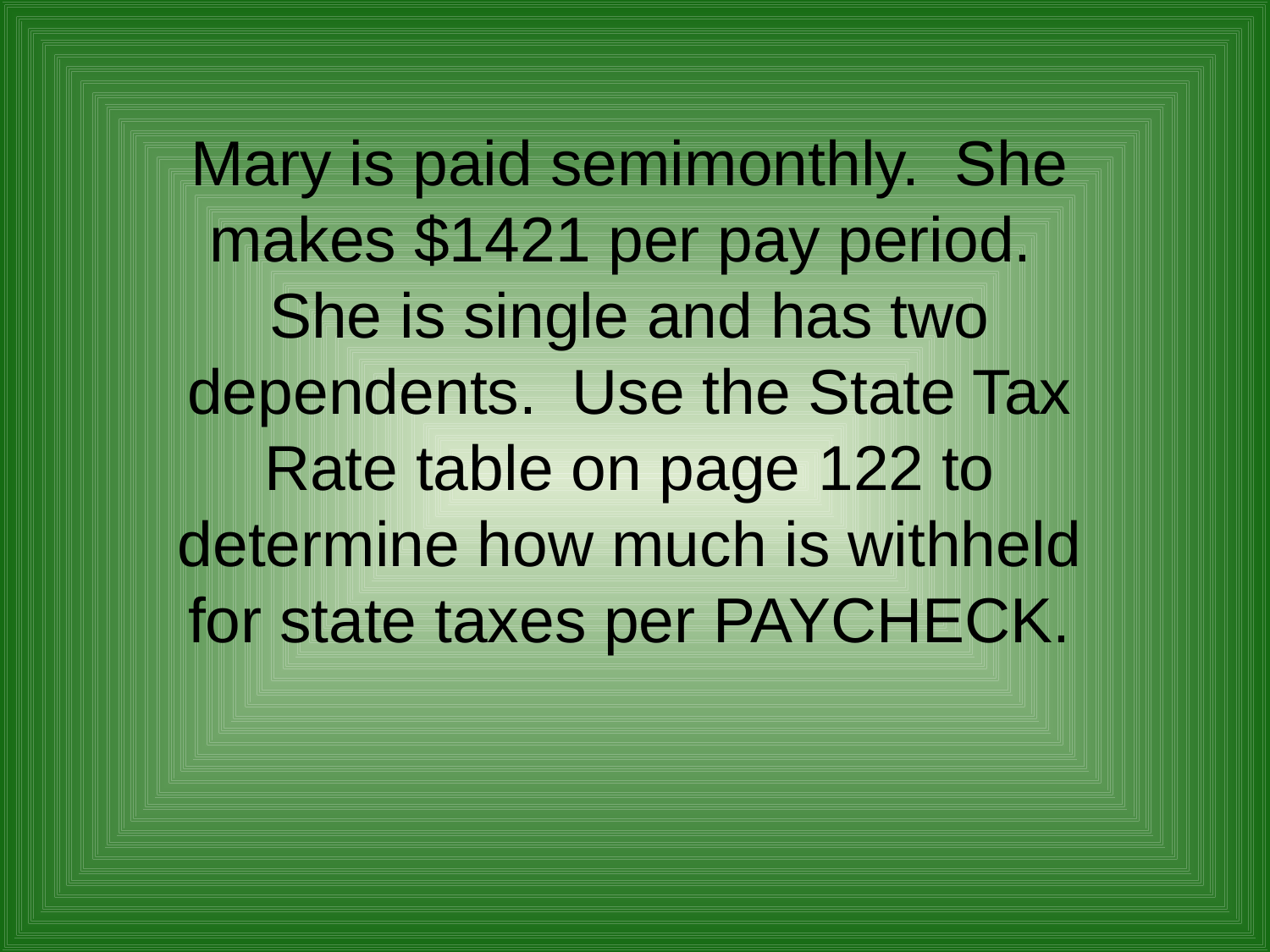

Mary is paid semimonthly.  She makes $1421 per pay period.  She is single and has two dependents.  Use the State Tax Rate table on page 122 to determine how much is withheld for state taxes per PAYCHECK.